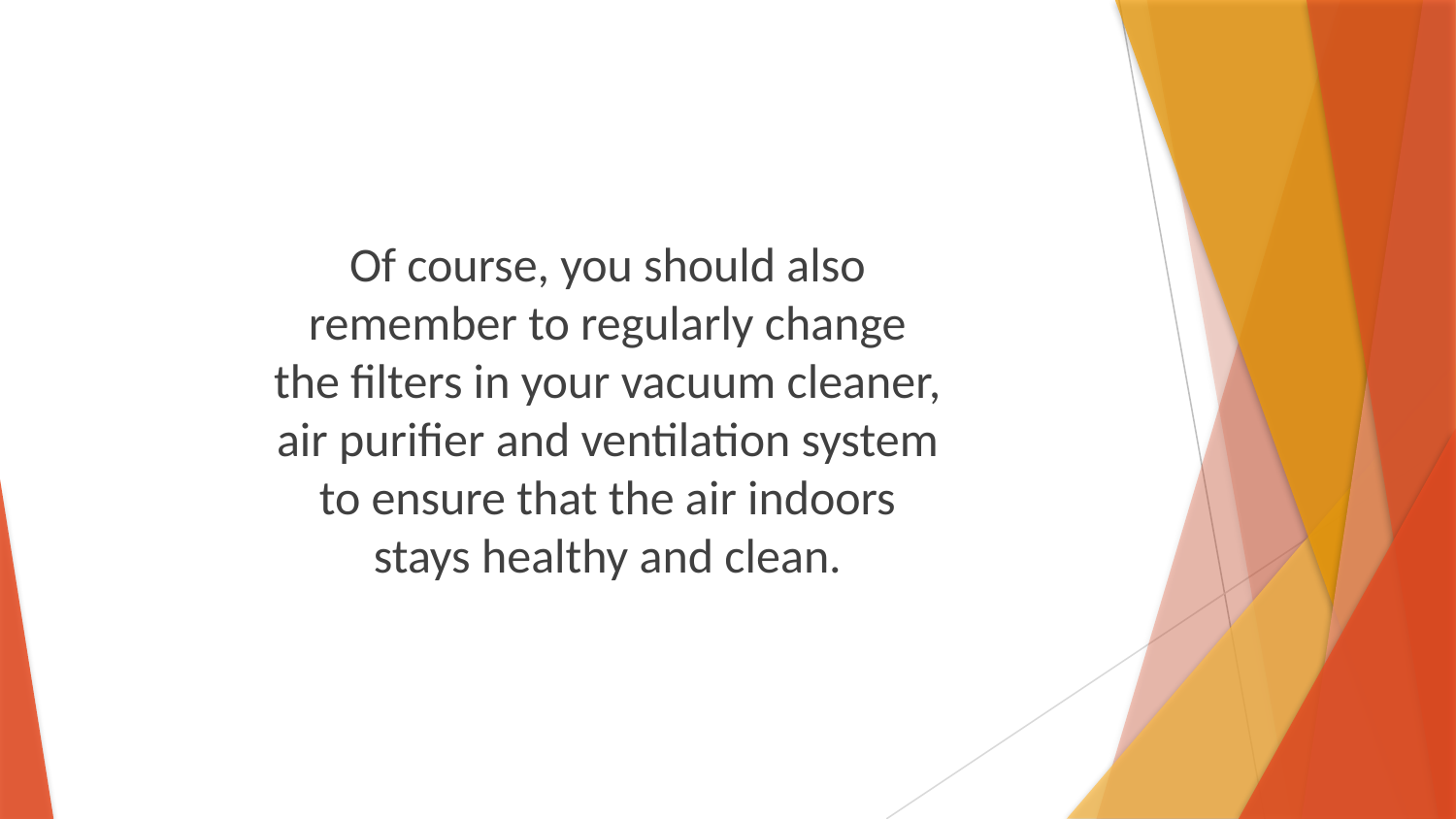

Of course, you should also remember to regularly change the filters in your vacuum cleaner, air purifier and ventilation system to ensure that the air indoors stays healthy and clean.